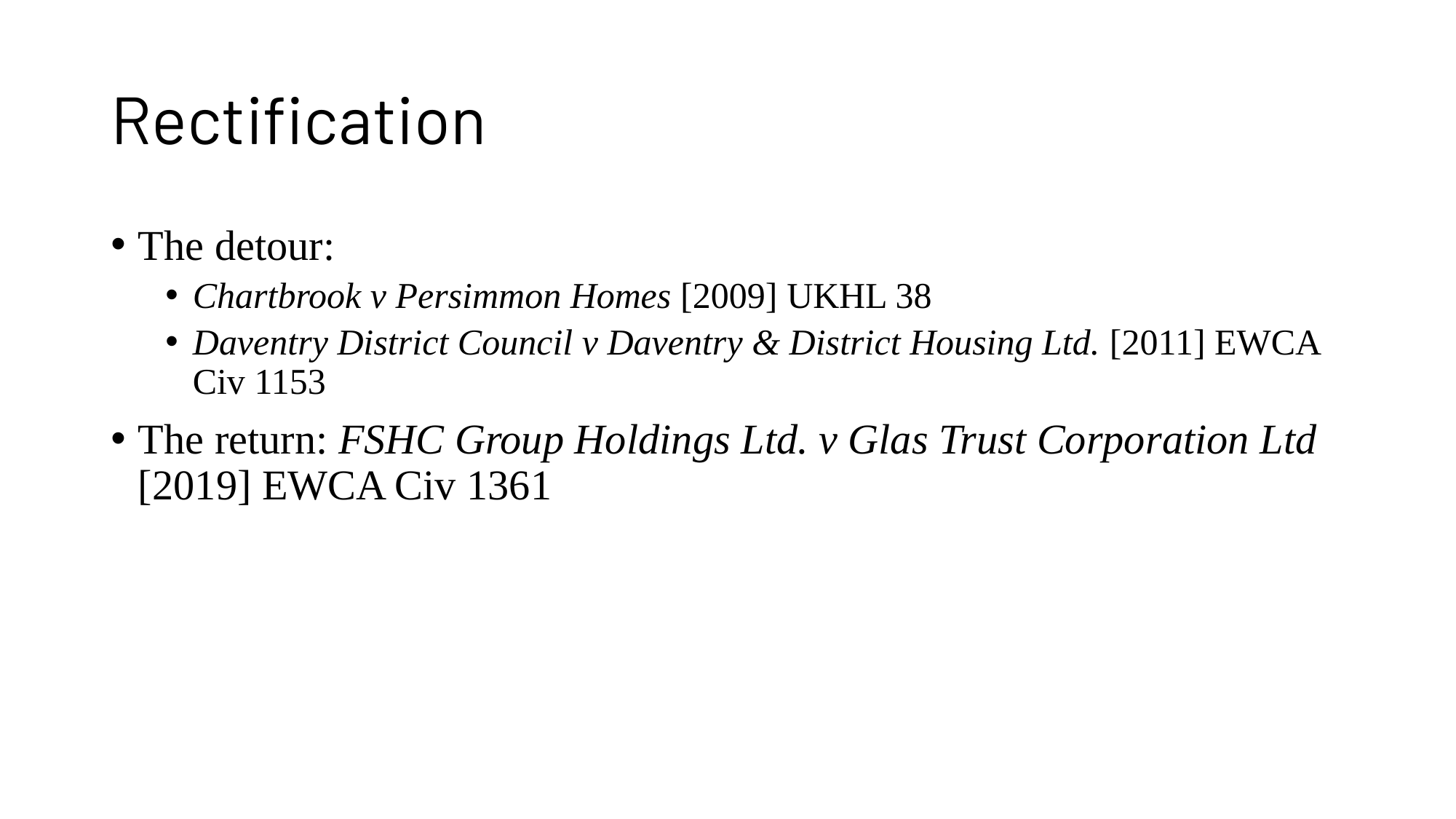

# Rectification
The detour:
Chartbrook v Persimmon Homes [2009] UKHL 38
Daventry District Council v Daventry & District Housing Ltd. [2011] EWCA Civ 1153
The return: FSHC Group Holdings Ltd. v Glas Trust Corporation Ltd [2019] EWCA Civ 1361